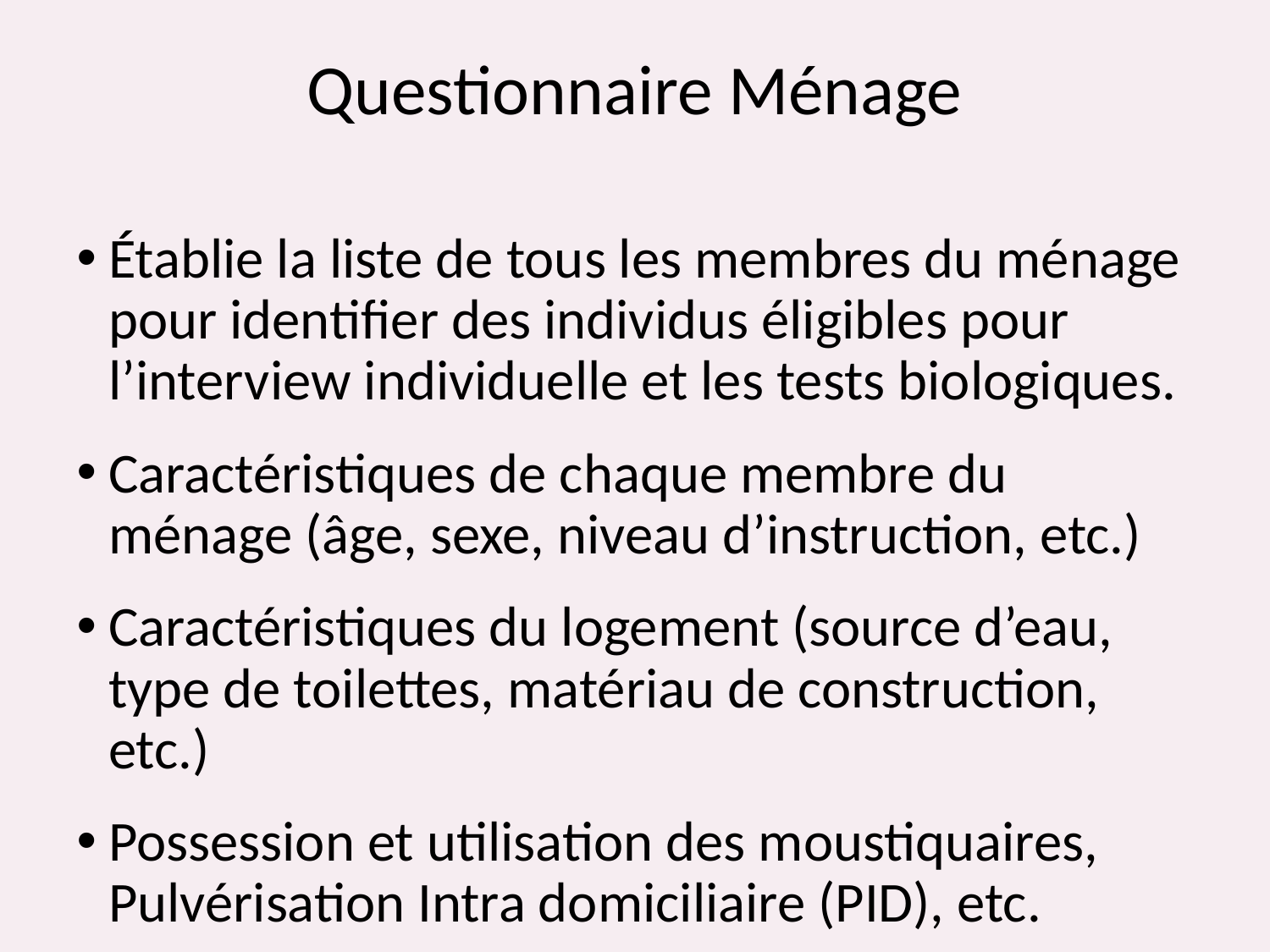

# Questionnaire Ménage
Établie la liste de tous les membres du ménage pour identifier des individus éligibles pour l’interview individuelle et les tests biologiques.
Caractéristiques de chaque membre du ménage (âge, sexe, niveau d’instruction, etc.)
Caractéristiques du logement (source d’eau, type de toilettes, matériau de construction, etc.)
Possession et utilisation des moustiquaires, Pulvérisation Intra domiciliaire (PID), etc.